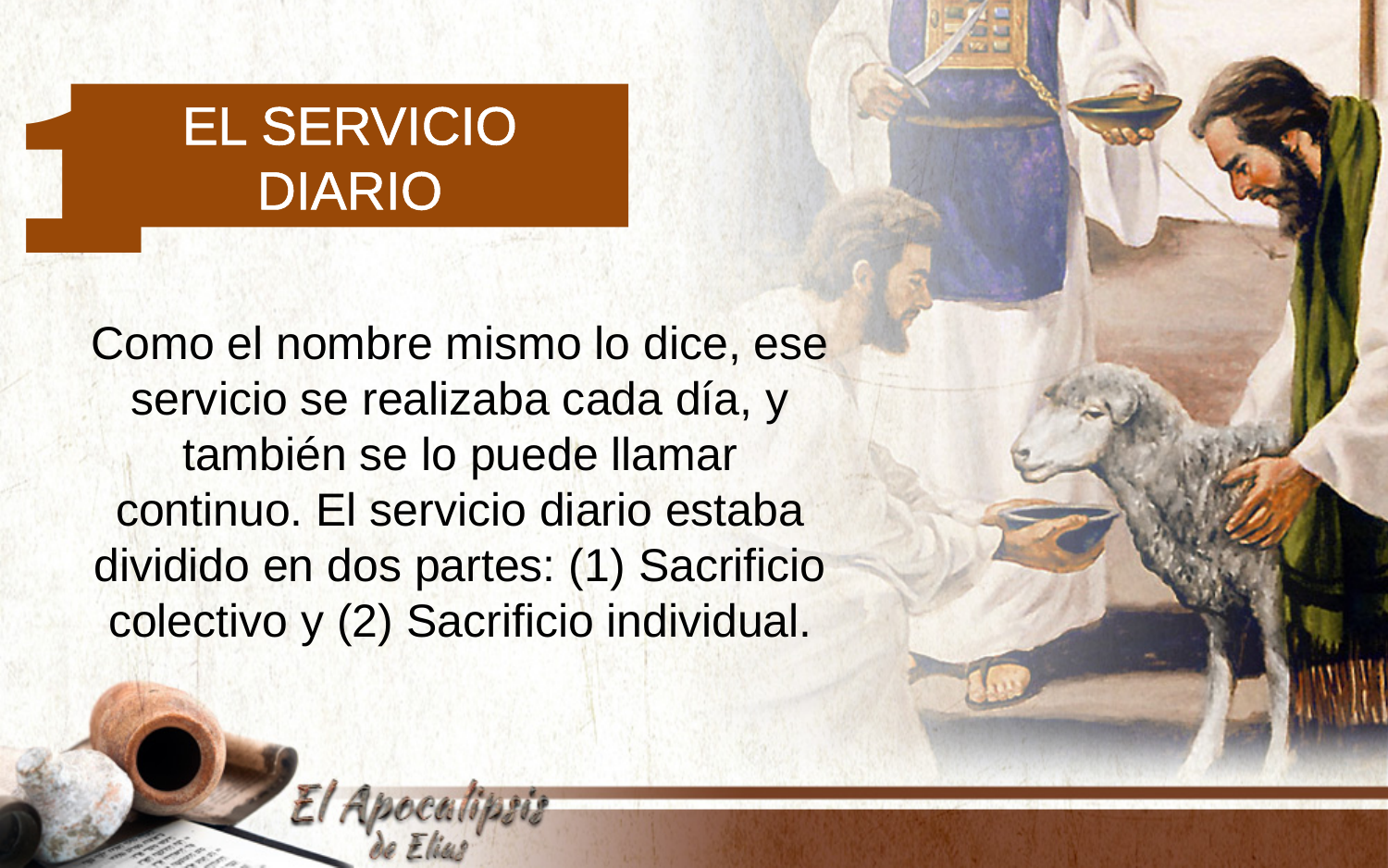

1
El servicio diario
Como el nombre mismo lo dice, ese servicio se realizaba cada día, y también se lo puede llamar continuo. El servicio diario estaba dividido en dos partes: (1) Sacrificio colectivo y (2) Sacrificio individual.